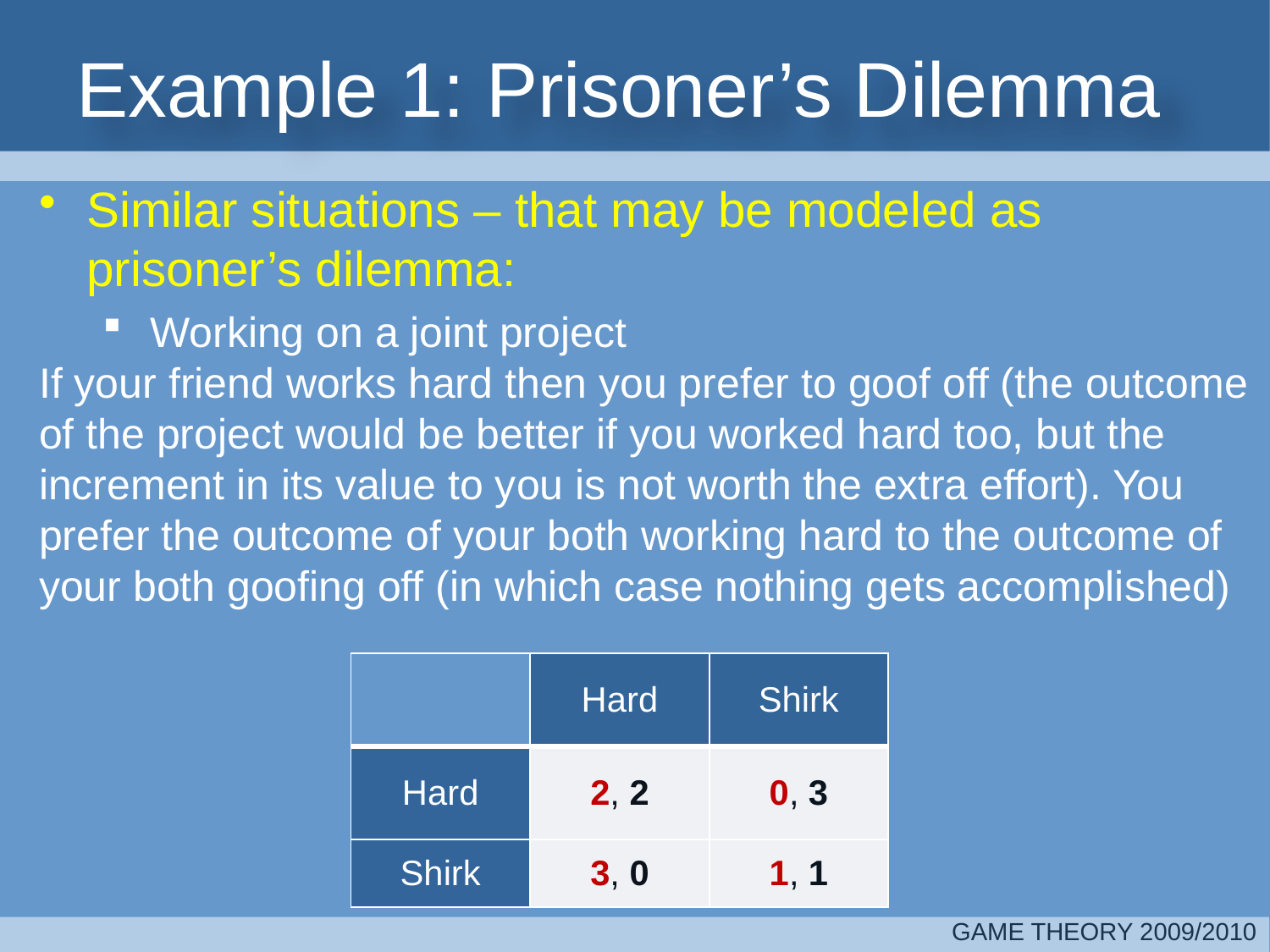

# Example 1: Prisoner’s Dilemma
Similar situations – that may be modeled as prisoner’s dilemma:
Working on a joint project
If your friend works hard then you prefer to goof off (the outcome of the project would be better if you worked hard too, but the increment in its value to you is not worth the extra effort). You prefer the outcome of your both working hard to the outcome of your both goofing off (in which case nothing gets accomplished)

|  | Hard | Shirk |
| --- | --- | --- |
| Hard | 2, 2 | 0, 3 |
| Shirk | 3, 0 | 1, 1 |
GAME THEORY 2009/2010